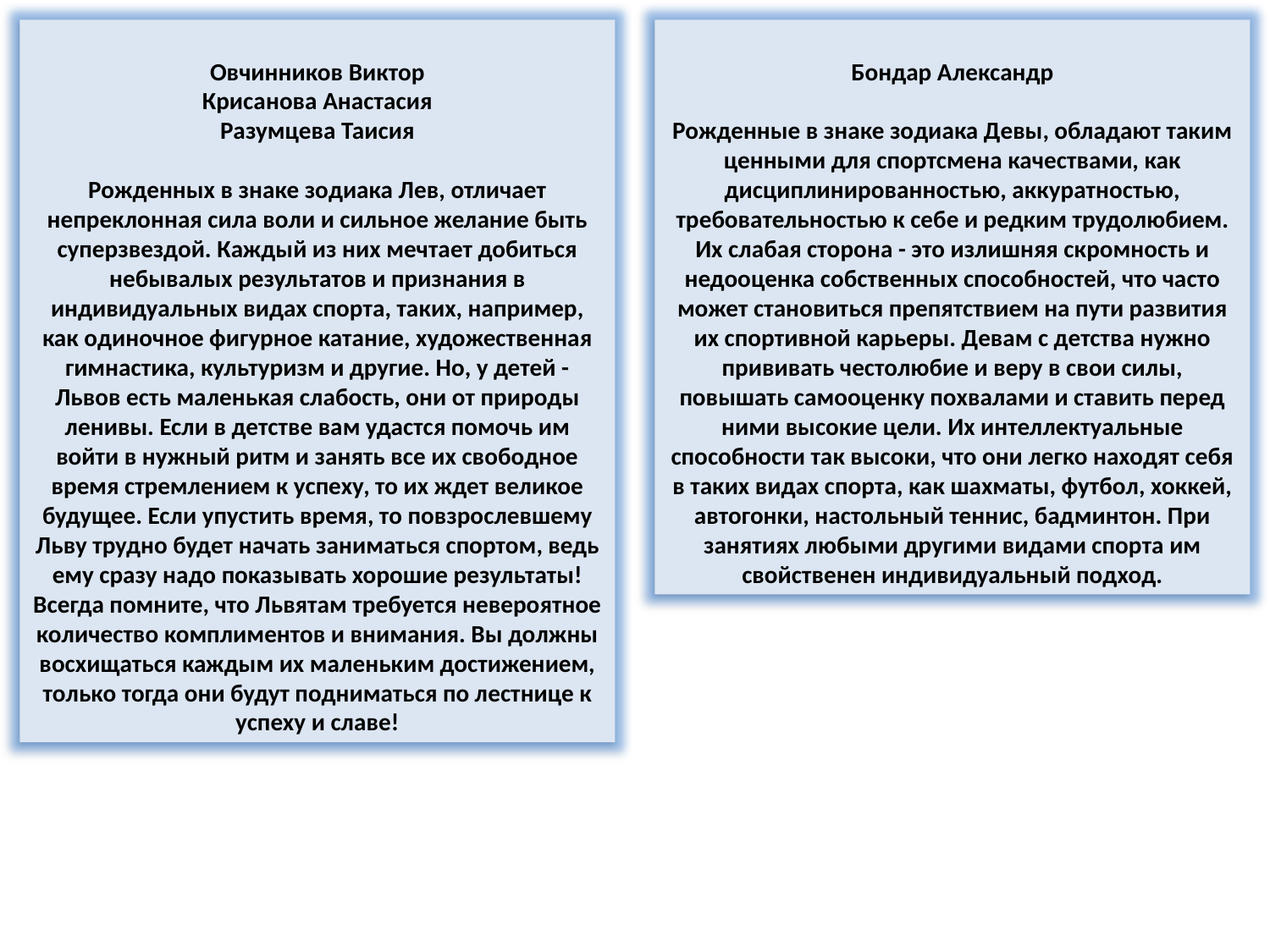

Овчинников Виктор
Крисанова Анастасия
Разумцева Таисия

Рожденных в знаке зодиака Лев, отличает непреклонная сила воли и сильное желание быть суперзвездой. Каждый из них мечтает добиться небывалых результатов и признания в индивидуальных видах спорта, таких, например, как одиночное фигурное катание, художественная гимнастика, культуризм и другие. Но, у детей - Львов есть маленькая слабость, они от природы ленивы. Если в детстве вам удастся помочь им войти в нужный ритм и занять все их свободное время стремлением к успеху, то их ждет великое будущее. Если упустить время, то повзрослевшему Льву трудно будет начать заниматься спортом, ведь ему сразу надо показывать хорошие результаты! Всегда помните, что Львятам требуется невероятное количество комплиментов и внимания. Вы должны восхищаться каждым их маленьким достижением, только тогда они будут подниматься по лестнице к успеху и славе!

Бондар Александр

Рожденные в знаке зодиака Девы, обладают таким ценными для спортсмена качествами, как дисциплинированностью, аккуратностью, требовательностью к себе и редким трудолюбием. Их слабая сторона - это излишняя скромность и недооценка собственных способностей, что часто может становиться препятствием на пути развития их спортивной карьеры. Девам с детства нужно прививать честолюбие и веру в свои силы, повышать самооценку похвалами и ставить перед ними высокие цели. Их интеллектуальные способности так высоки, что они легко находят себя в таких видах спорта, как шахматы, футбол, хоккей, автогонки, настольный теннис, бадминтон. При занятиях любыми другими видами спорта им свойственен индивидуальный подход.